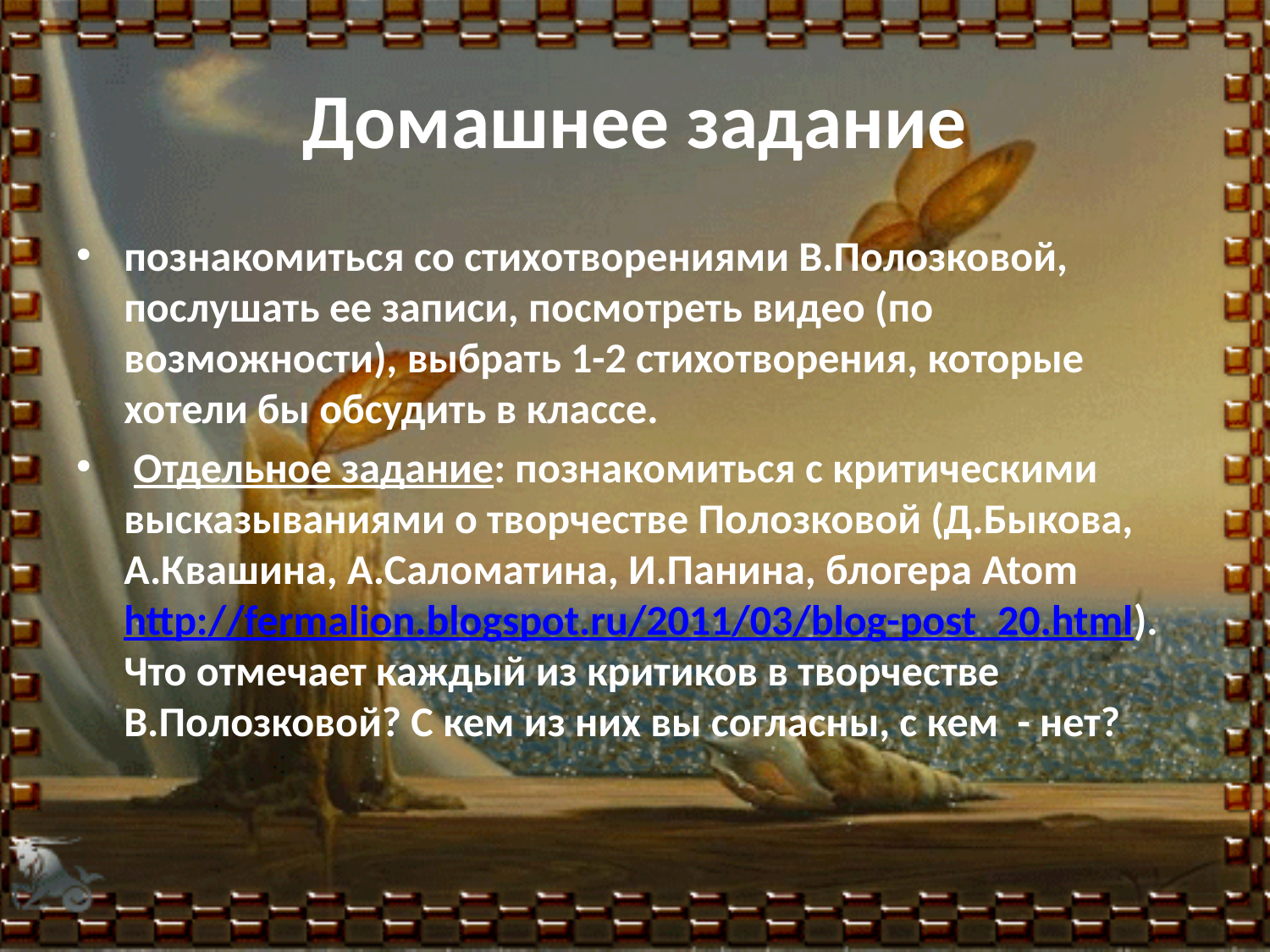

# Домашнее задание
познакомиться со стихотворениями В.Полозковой, послушать ее записи, посмотреть видео (по возможности), выбрать 1-2 стихотворения, которые хотели бы обсудить в классе.
 Отдельное задание: познакомиться с критическими высказываниями о творчестве Полозковой (Д.Быкова, А.Квашина, А.Саломатина, И.Панина, блогера Atom http://fermalion.blogspot.ru/2011/03/blog-post_20.html). Что отмечает каждый из критиков в творчестве В.Полозковой? С кем из них вы согласны, с кем  - нет?